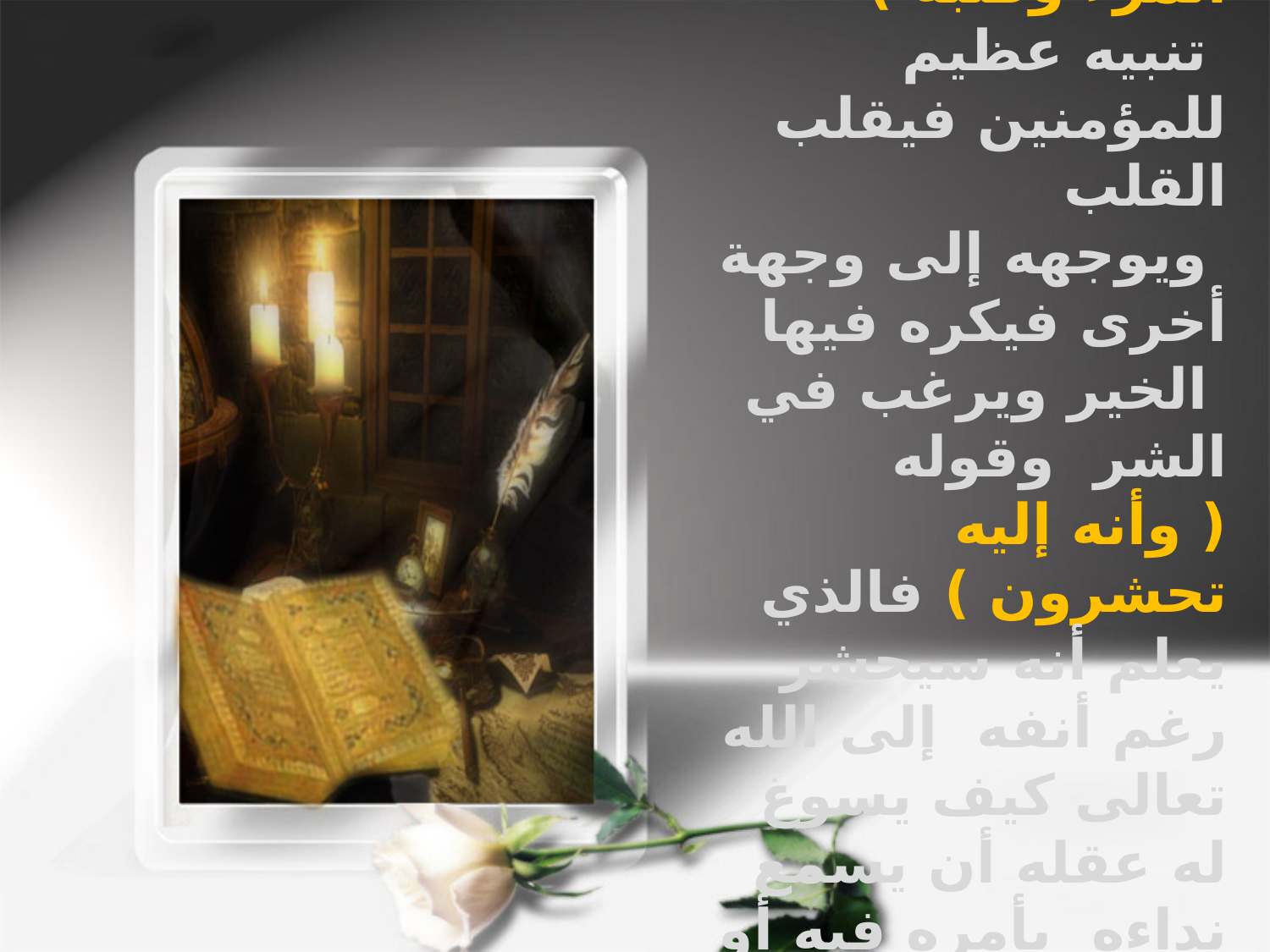

وقوله : ( واعلموا أن الله يحول بين المرء وقلبه )
 تنبيه عظيم للمؤمنين فيقلب القلب
 ويوجهه إلى وجهة أخرى فيكره فيها
 الخير ويرغب في الشر  وقوله
( وأنه إليه تحشرون ) فالذي يعلم أنه سيحشر رغم أنفه  إلى الله تعالى كيف يسوغ  له عقله أن يسمع نداءه  بأمره فيه أو ينهاه فيعرض عنه؟